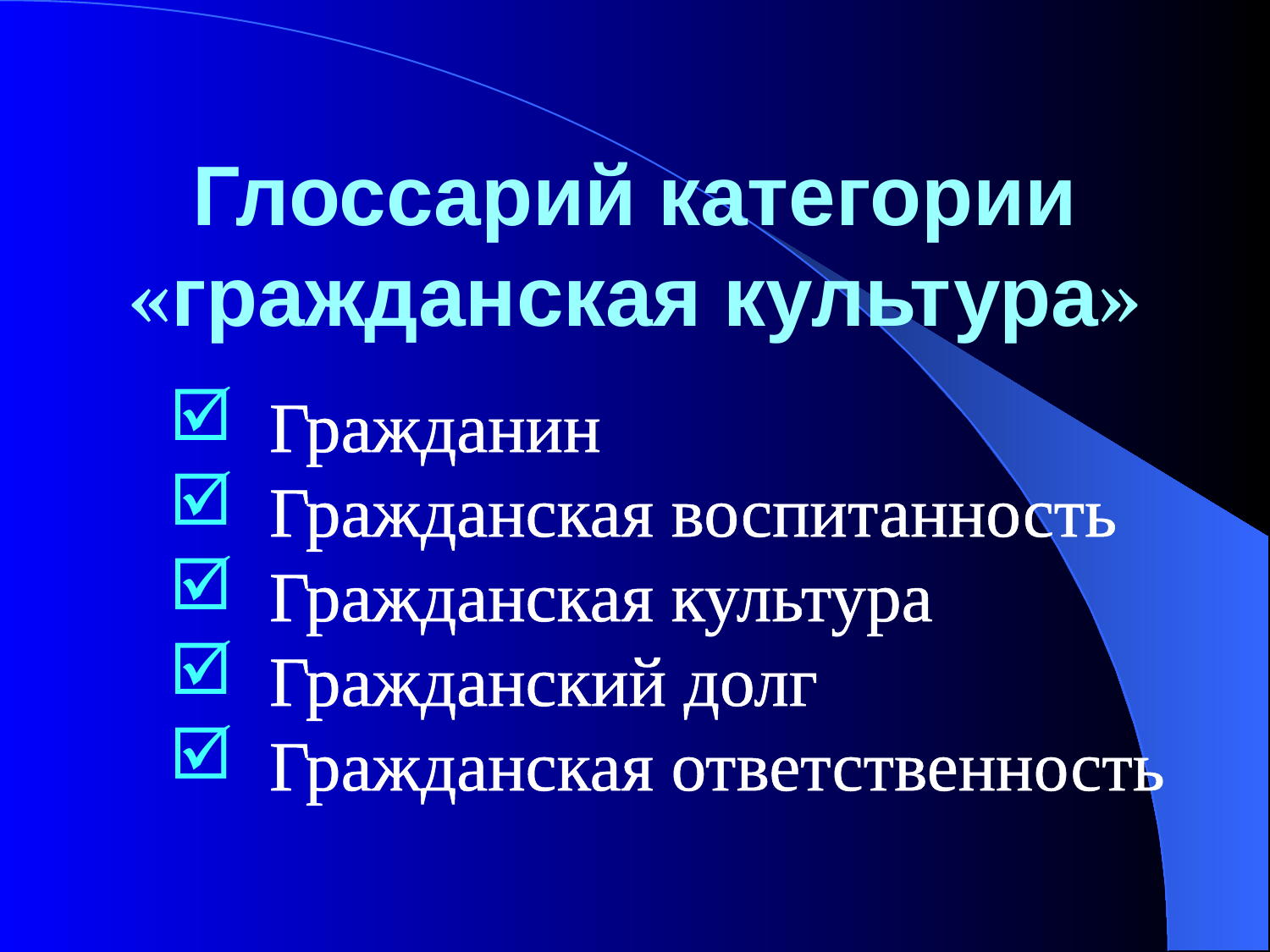

Глоссарий категории «гражданская культура»

Гражданин
Гражданская воспитанность
Гражданская культура
Гражданский долг
Гражданская ответственность